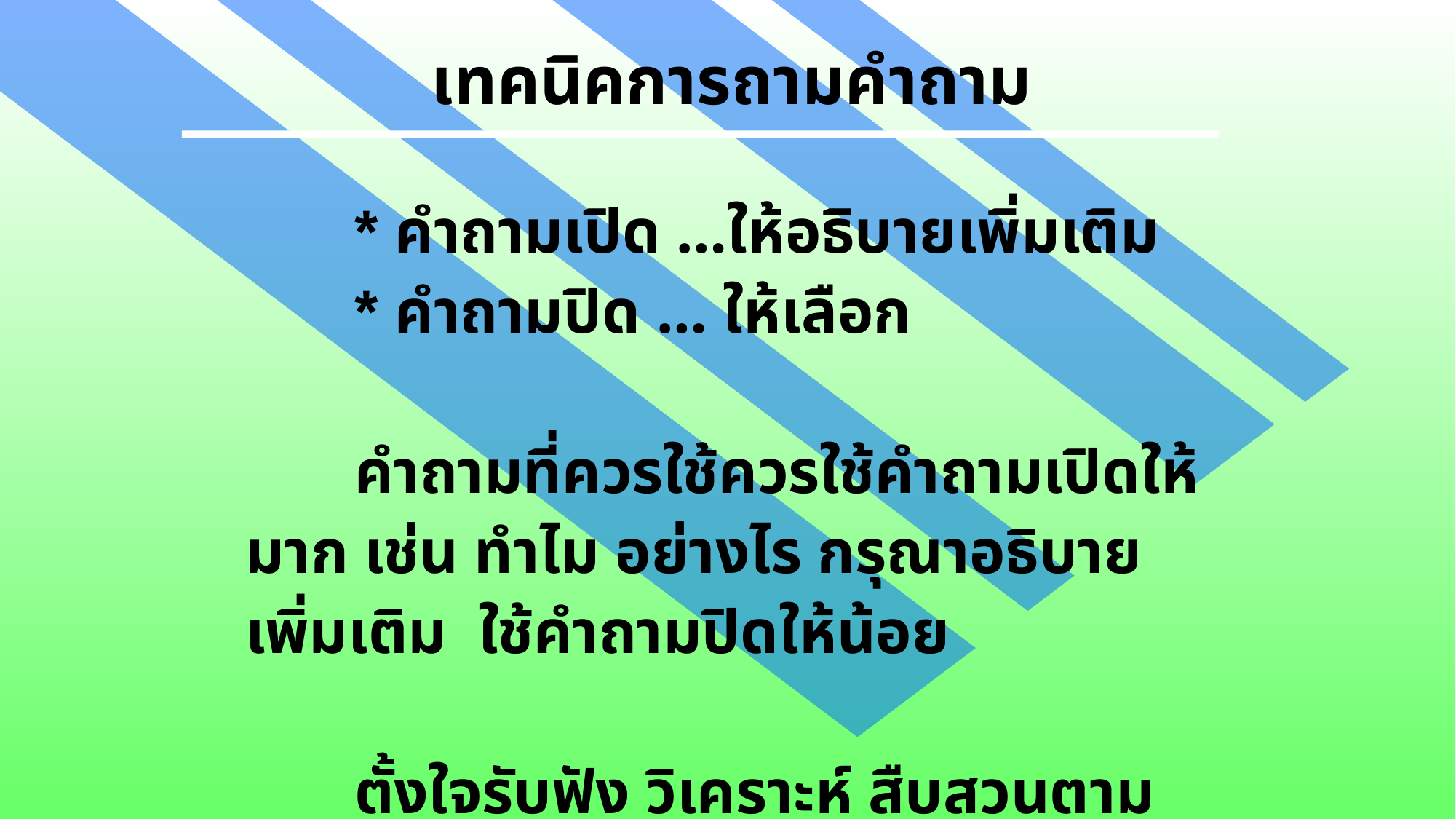

เทคนิคการถามคำถาม

	* คำถามเปิด …ให้อธิบายเพิ่มเติม
	* คำถามปิด … ให้เลือก

	คำถามที่ควรใช้ควรใช้คำถามเปิดให้มาก เช่น ทำไม อย่างไร กรุณาอธิบายเพิ่มเติม  ใช้คำถามปิดให้น้อย

	ตั้งใจรับฟัง วิเคราะห์ สืบสวนตามความจำเป็น